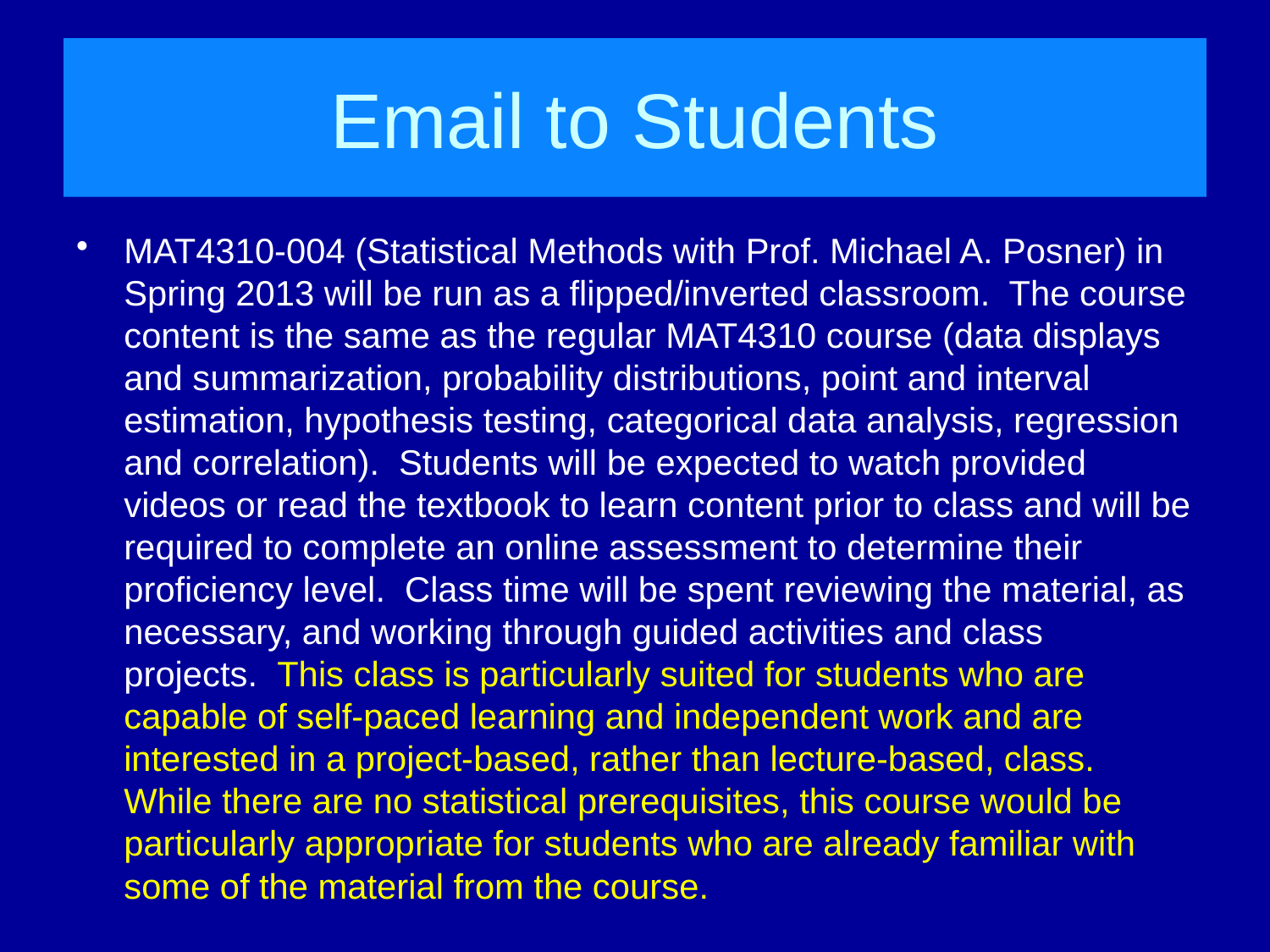

# Email to Students
MAT4310-004 (Statistical Methods with Prof. Michael A. Posner) in Spring 2013 will be run as a flipped/inverted classroom.  The course content is the same as the regular MAT4310 course (data displays and summarization, probability distributions, point and interval estimation, hypothesis testing, categorical data analysis, regression and correlation).  Students will be expected to watch provided videos or read the textbook to learn content prior to class and will be required to complete an online assessment to determine their proficiency level.  Class time will be spent reviewing the material, as necessary, and working through guided activities and class projects.  This class is particularly suited for students who are capable of self-paced learning and independent work and are interested in a project-based, rather than lecture-based, class.  While there are no statistical prerequisites, this course would be particularly appropriate for students who are already familiar with some of the material from the course.